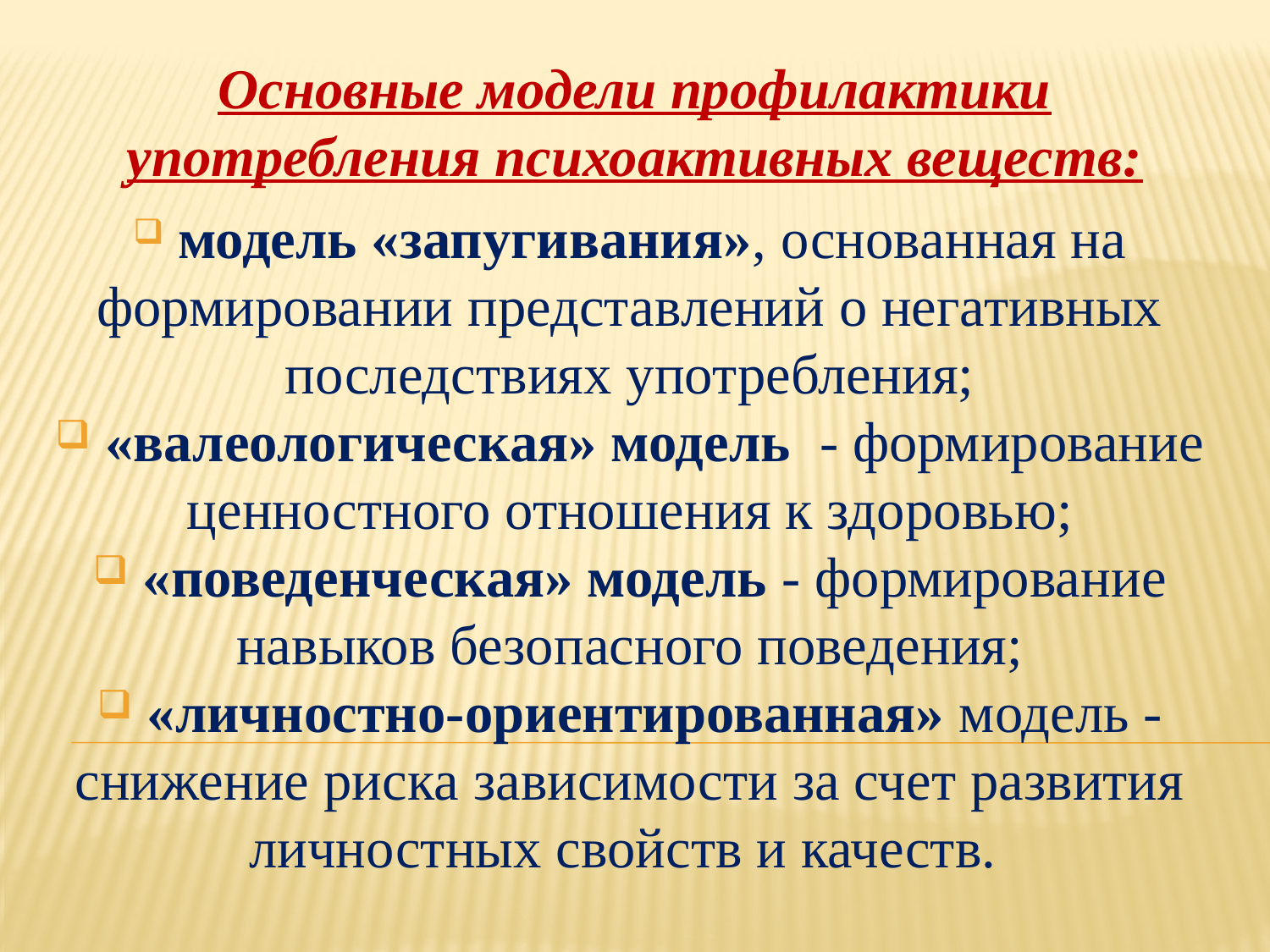

# Основные модели профилактики употребления психоактивных веществ:
 модель «запугивания», основанная на формировании представлений о негативных последствиях употребления;
 «валеологическая» модель  - формирование ценностного отношения к здоровью;
 «поведенческая» модель - формирование навыков безопасного поведения;
 «личностно-ориентированная» модель - снижение риска зависимости за счет развития личностных свойств и качеств.